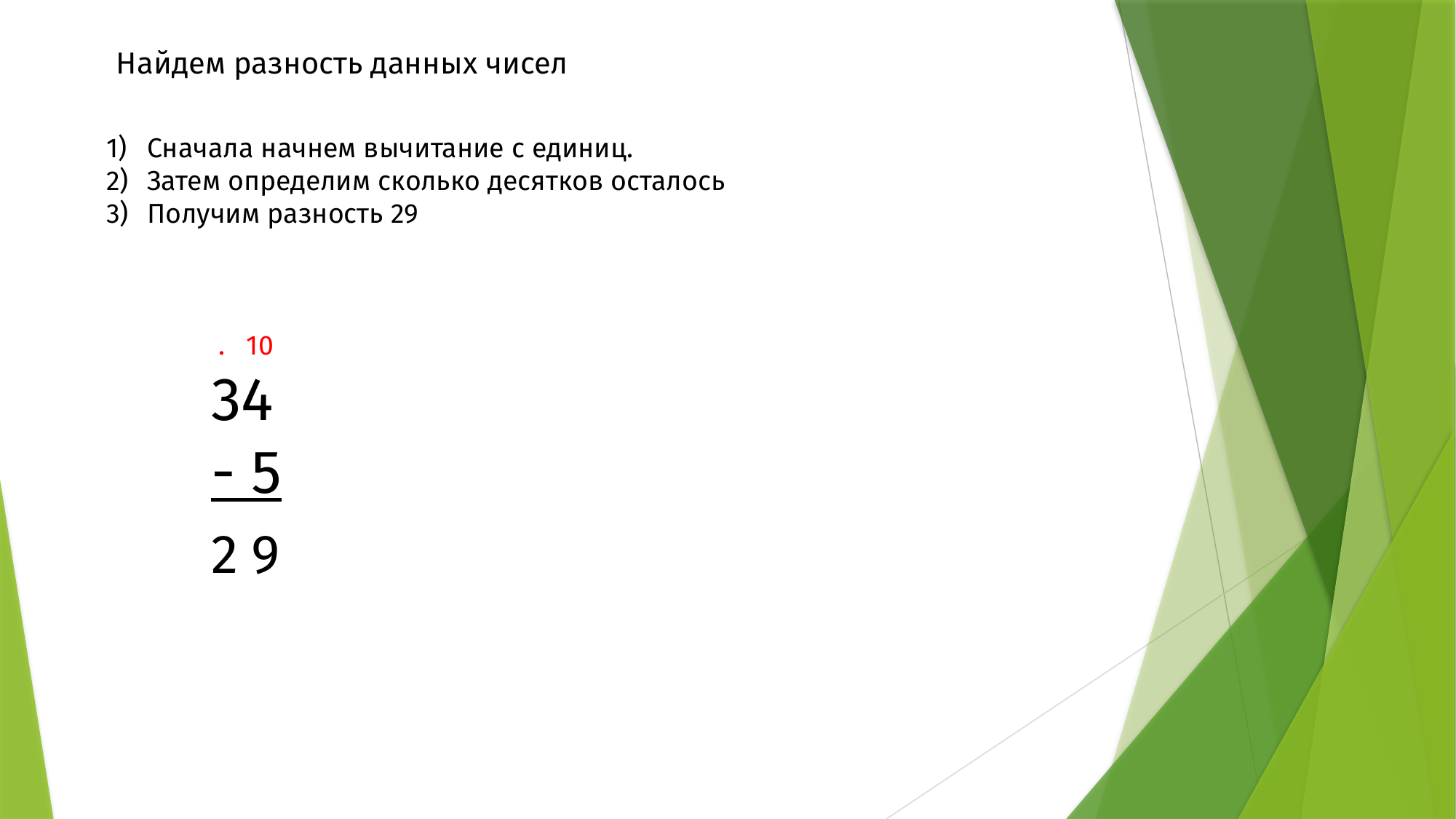

Найдем разность данных чисел
Сначала начнем вычитание с единиц.
Затем определим сколько десятков осталось
Получим разность 29
 .   10
34
- 5
2
9